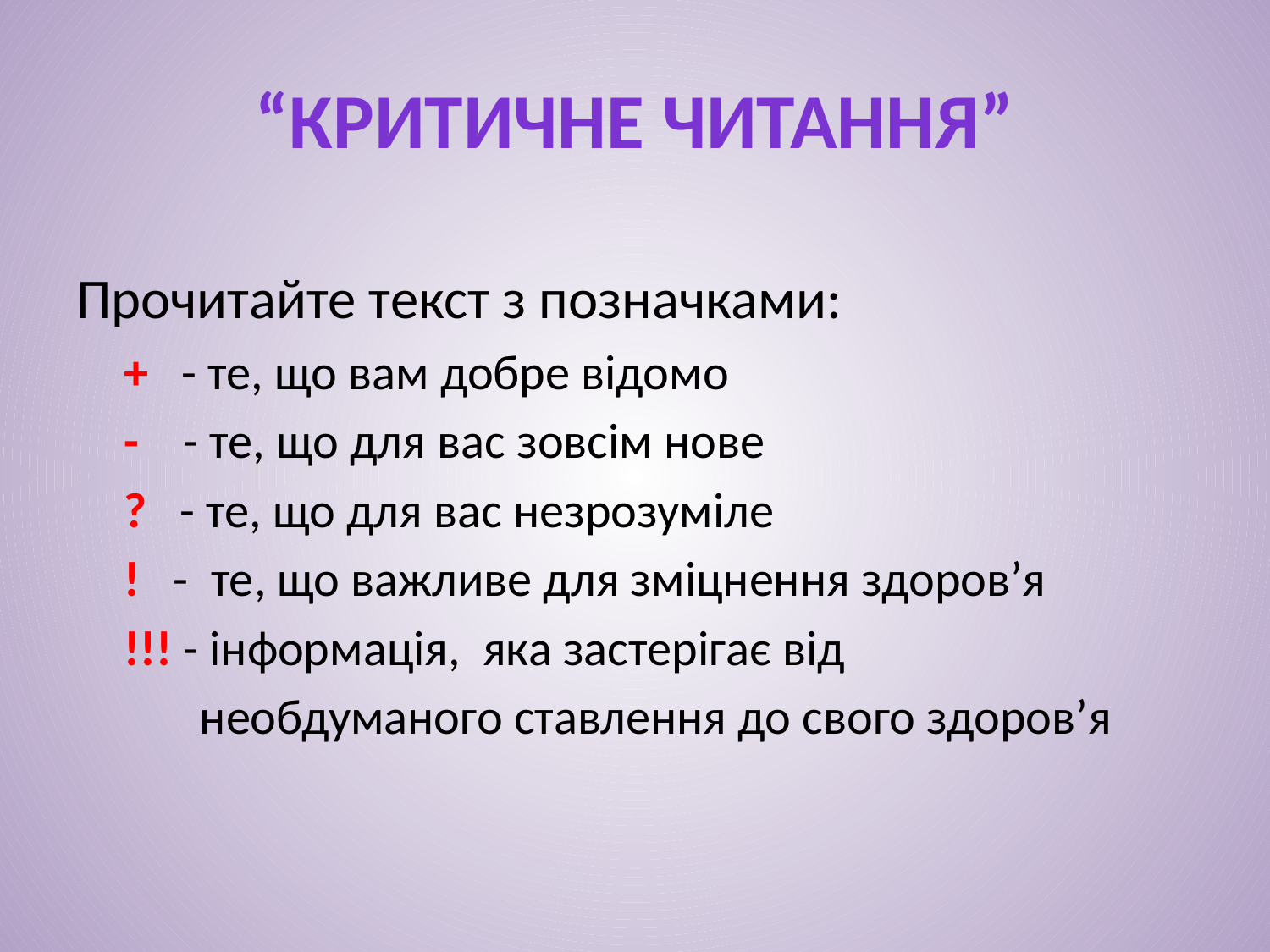

# “Критичне читання”
Прочитайте текст з позначками:
	+   - те, що вам добре відомо
	-    - те, що для вас зовсім нове
	?   - те, що для вас незрозуміле
	!   -  те, що важливе для зміцнення здоров’я
	!!! - інформація,  яка застерігає від
           необдуманого ставлення до свого здоров’я